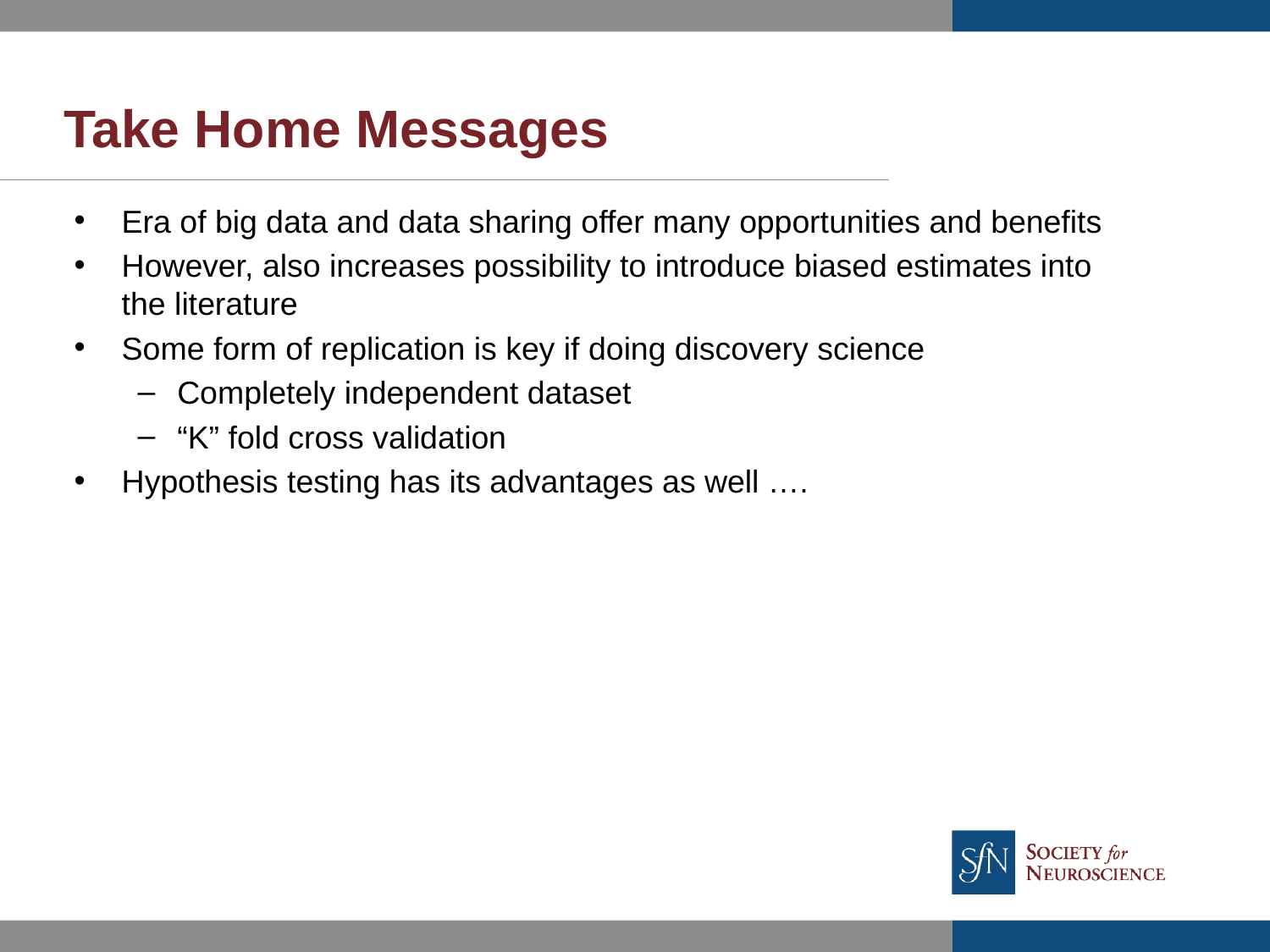

# Take Home Messages
Era of big data and data sharing offer many opportunities and benefits
However, also increases possibility to introduce biased estimates into the literature
Some form of replication is key if doing discovery science
Completely independent dataset
“K” fold cross validation
Hypothesis testing has its advantages as well ….